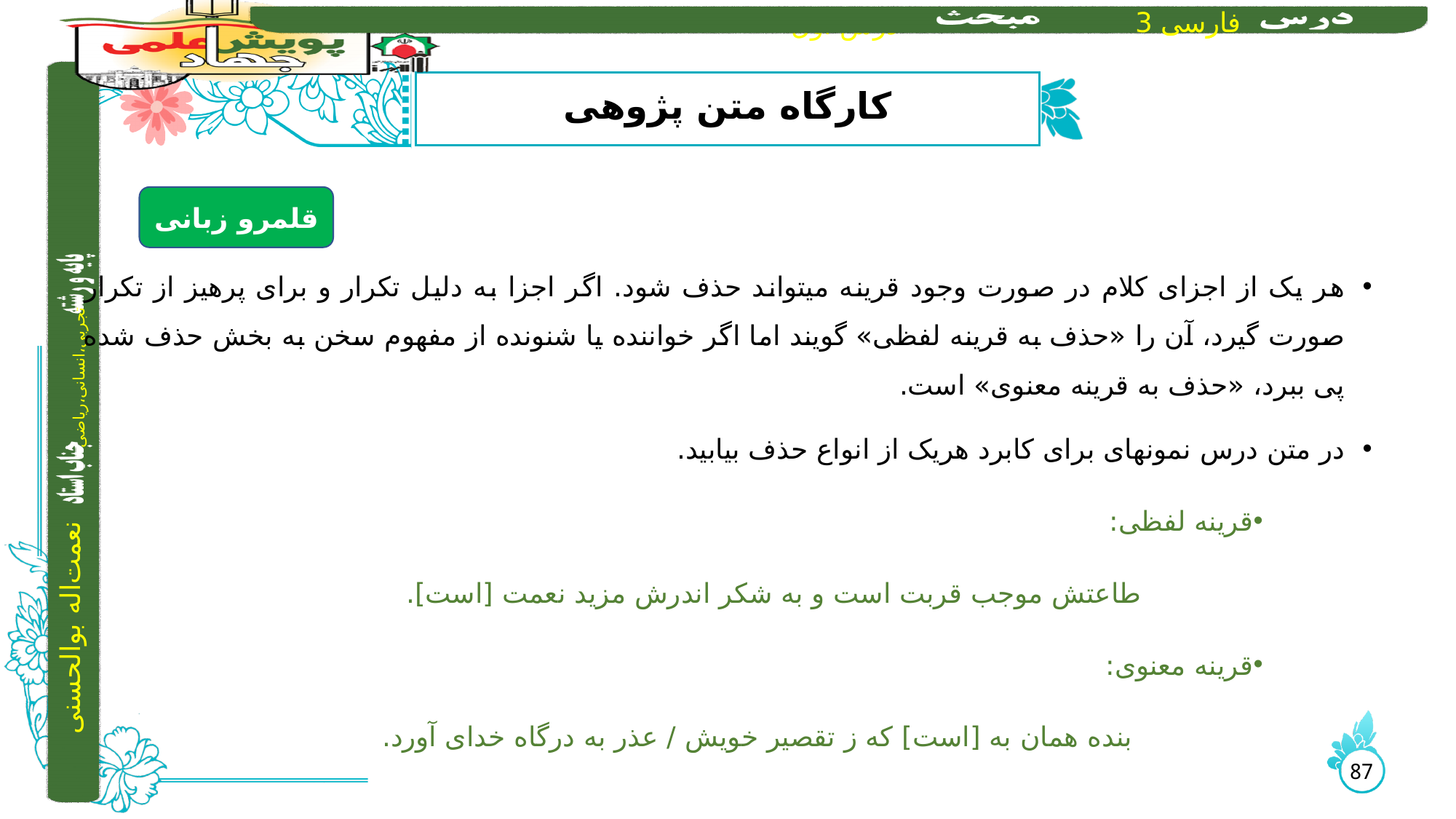

# کارگاه متن پژوهی
قلمرو زبانی
هر یک از اجزای کلام در صورت وجود قرینه می­تواند حذف شود. اگر اجزا به دلیل تکرار و برای پرهیز از تکرار صورت گیرد، آن را «حذف به قرینه لفظی» گویند اما اگر خواننده یا شنونده از مفهوم سخن به بخش حذف شده پی ببرد، «حذف به قرینه معنوی» است.
در متن درس نمونه­ای برای کابرد هریک از انواع حذف بیابید.
قرینه لفظی:
                 طاعتش موجب قربت است و به شکر اندرش مزید نعمت [است].
قرینه معنوی:
                  بنده همان به [است] که ز تقصیر خویش / عذر به درگاه خدای آورد.